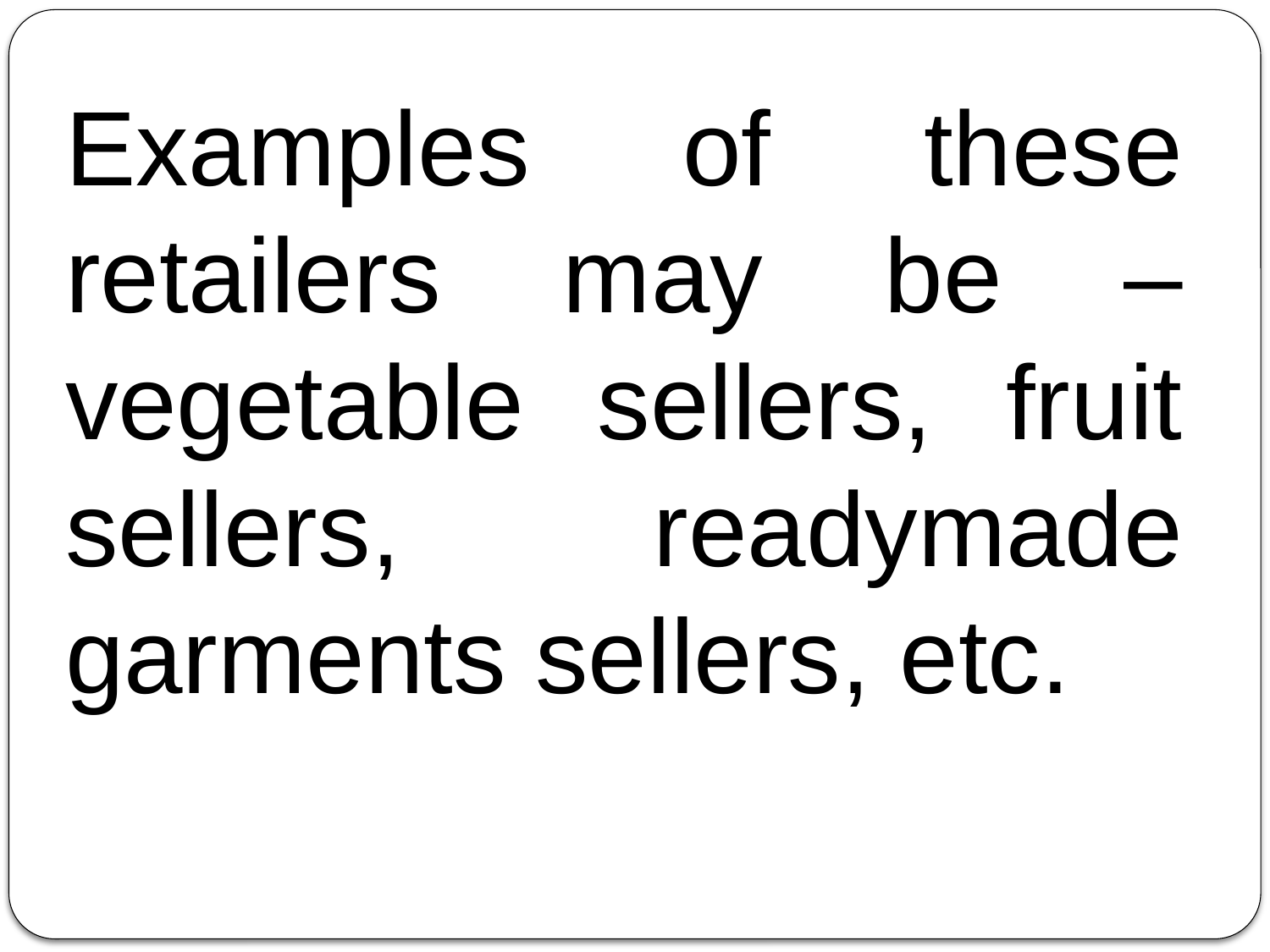

Examples of these retailers may be – vegetable sellers, fruit sellers, readymade garments sellers, etc.